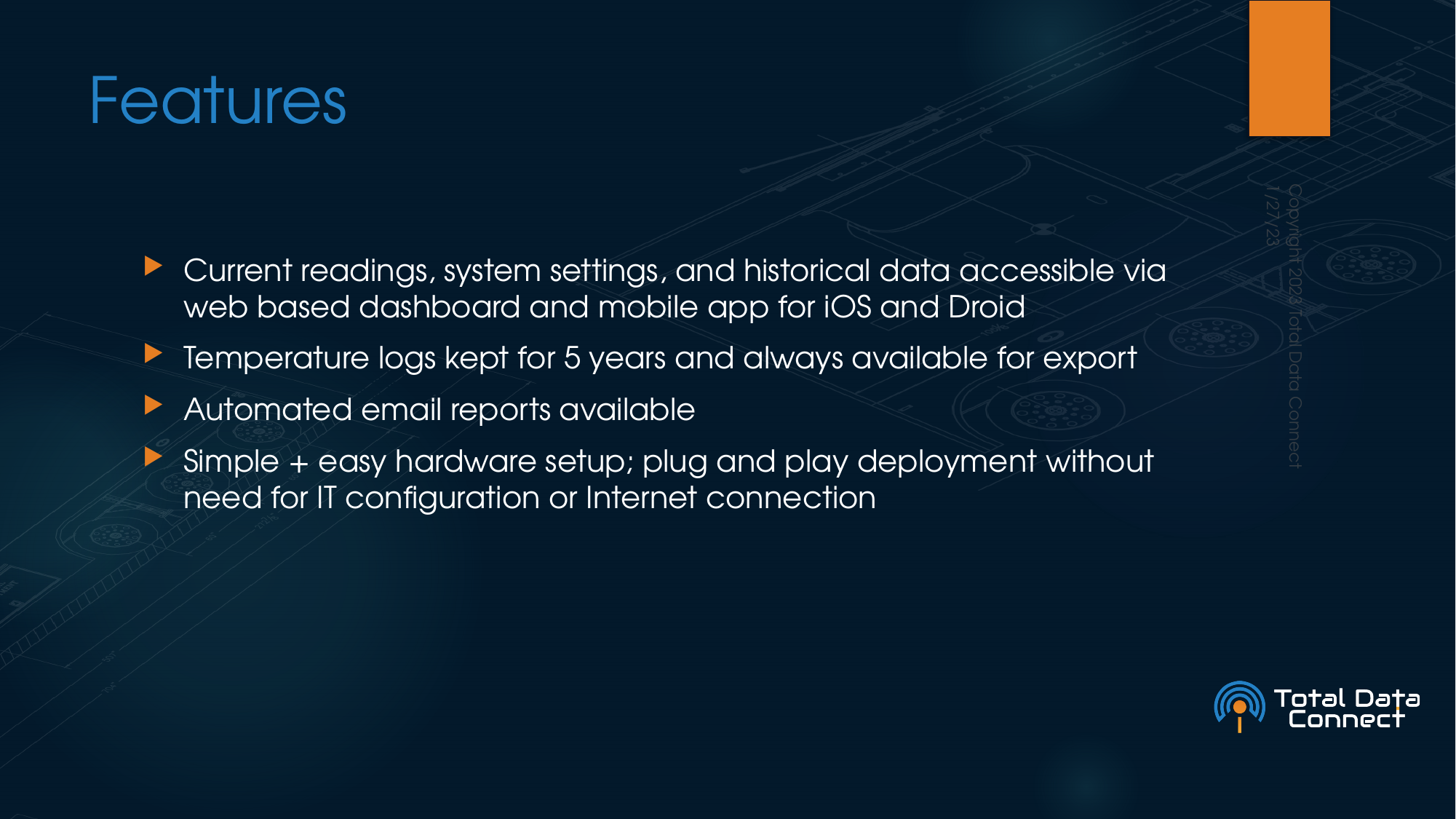

# Features
1/27/23
Current readings, system settings, and historical data accessible via web­ based dashboard and mobile app for iOS and Droid
Temperature logs kept for 5 years and always available for export
Automated email reports available
Simple + easy hardware setup; plug and play deployment without need for IT configuration or Internet connection
Copyright 2023 Total Data Connect